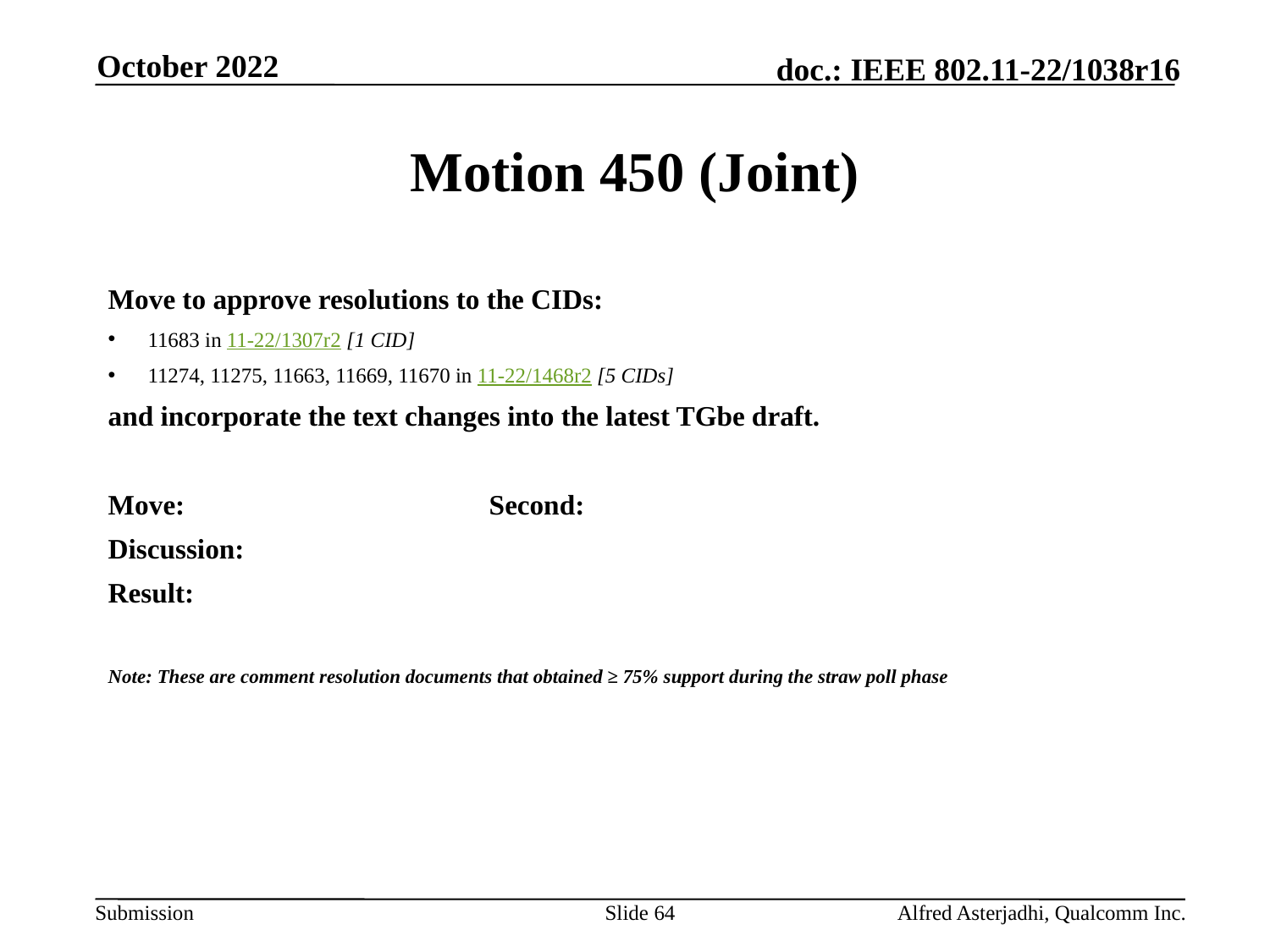

October 2022
# Motion 450 (Joint)
Move to approve resolutions to the CIDs:
11683 in 11-22/1307r2 [1 CID]
11274, 11275, 11663, 11669, 11670 in 11-22/1468r2 [5 CIDs]
and incorporate the text changes into the latest TGbe draft.

Move: 			Second:
Discussion:
Result:

Note: These are comment resolution documents that obtained ≥ 75% support during the straw poll phase
Slide 64
Alfred Asterjadhi, Qualcomm Inc.